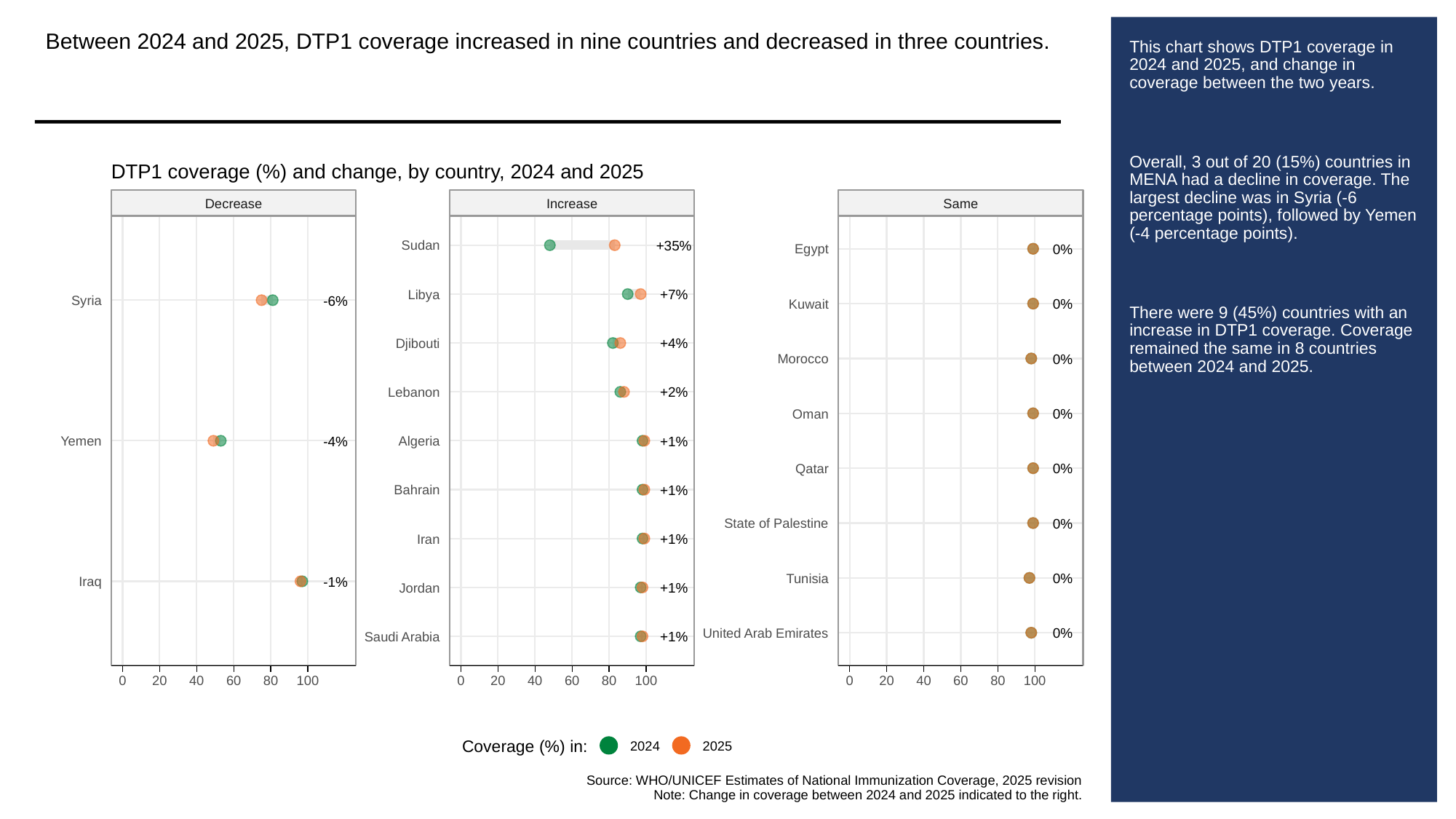

Between 2024 and 2025, DTP1 coverage increased in nine countries and decreased in three countries.
# This chart shows DTP1 coverage in 2024 and 2025, and change in coverage between the two years.

Overall, 3 out of 20 (15%) countries in MENA had a decline in coverage. The largest decline was in Syria (-6 percentage points), followed by Yemen (-4 percentage points).

There were 9 (45%) countries with an increase in DTP1 coverage. Coverage remained the same in 8 countries between 2024 and 2025.

DTP1 coverage (%) and change, by country, 2024 and 2025

Decrease
Increase
Same

+35%
Sudan

0%
Egypt

+7%
Libya

-6%
Syria

0%
Kuwait

+4%
Djibouti

0%
Morocco

+2%
Lebanon

0%
Oman

-4%
+1%
Yemen
Algeria

0%
Qatar

+1%
Bahrain

0%
State of Palestine

+1%
Iran

0%
Tunisia

-1%
Iraq

+1%
Jordan

0%
United Arab Emirates

+1%
Saudi Arabia

0
20
40
60
80
100
0
20
40
60
80
100
0
20
40
60
80
100

Coverage (%) in:
2024
2025
Source: WHO/UNICEF Estimates of National Immunization Coverage, 2025 revision
Note: Change in coverage between 2024 and 2025 indicated to the right.